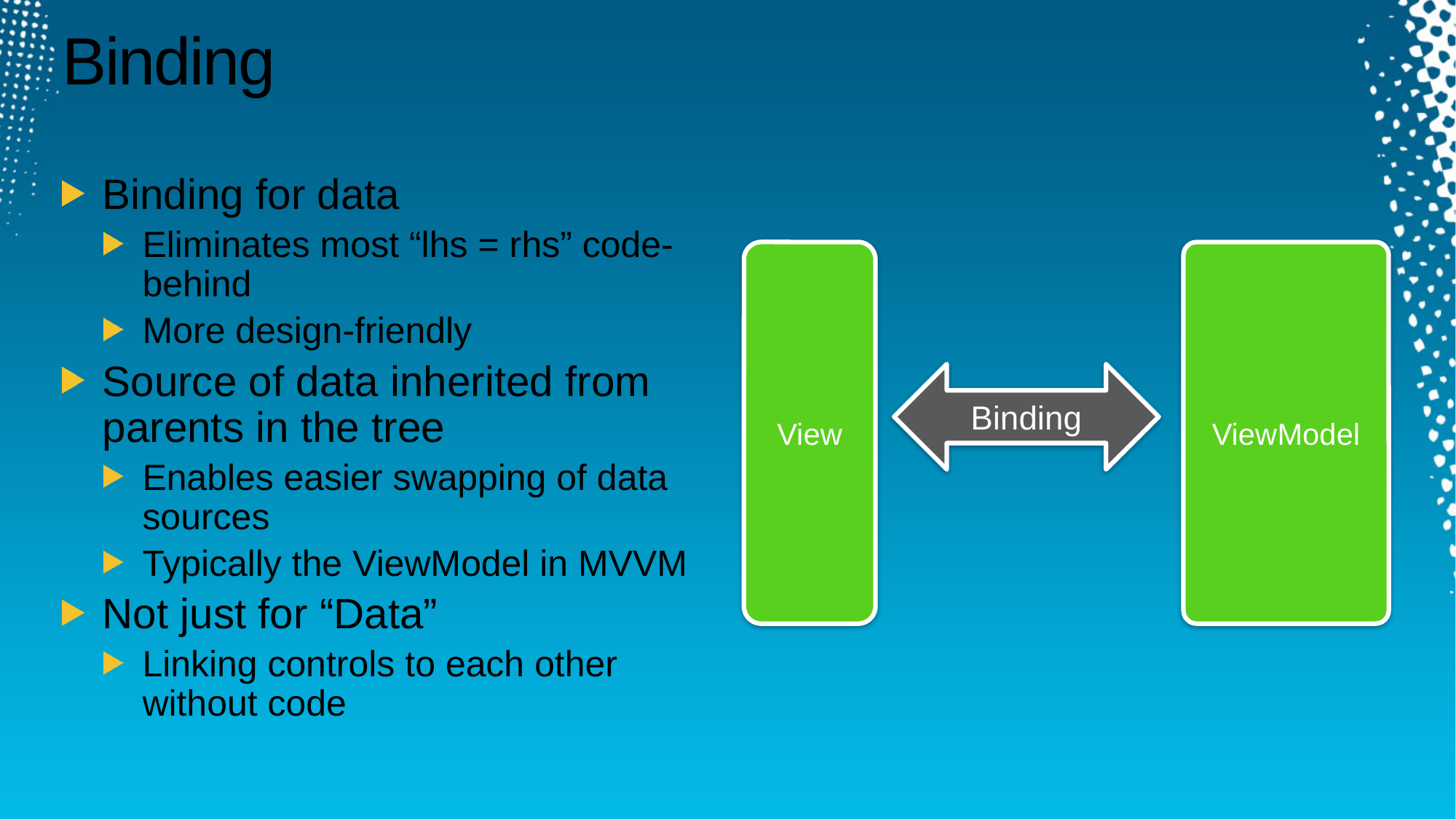

# Binding
Binding for data
Eliminates most “lhs = rhs” code-behind
More design-friendly
Source of data inherited from parents in the tree
Enables easier swapping of data sources
Typically the ViewModel in MVVM
Not just for “Data”
Linking controls to each other without code

ViewModel
View
Binding